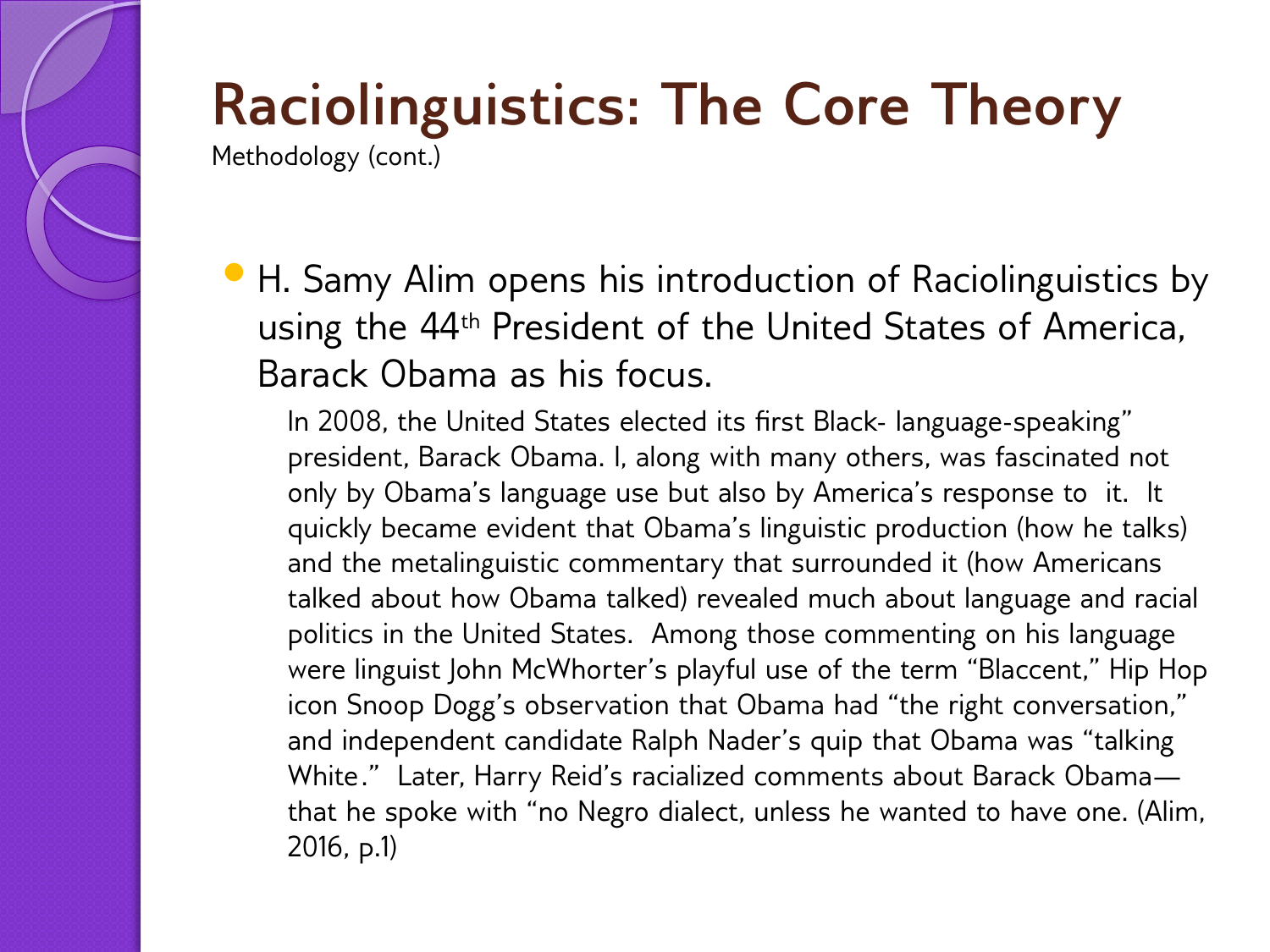

# Raciolinguistics: The Core Theory Methodology (cont.)
H. Samy Alim opens his introduction of Raciolinguistics by using the 44th President of the United States of America, Barack Obama as his focus.
In 2008, the United States elected its first Black- language-speaking” president, Barack Obama. I, along with many others, was fascinated not only by Obama’s language use but also by America’s response to  it.  It quickly became evident that Obama’s linguistic production (how he talks) and the metalinguistic commentary that surrounded it (how Americans talked about how Obama talked) revealed much about language and racial politics in the United States.  Among those commenting on his language were linguist John McWhorter’s playful use of the term “Blaccent,” Hip Hop icon Snoop Dogg’s observation that Obama had “the right conversation,” and independent candidate Ralph Nader’s quip that Obama was “talking White .”  Later, Harry Reid’s racialized comments about Barack Obama—that he spoke with “no Negro dialect, unless he wanted to have one. (Alim, 2016, p.1)